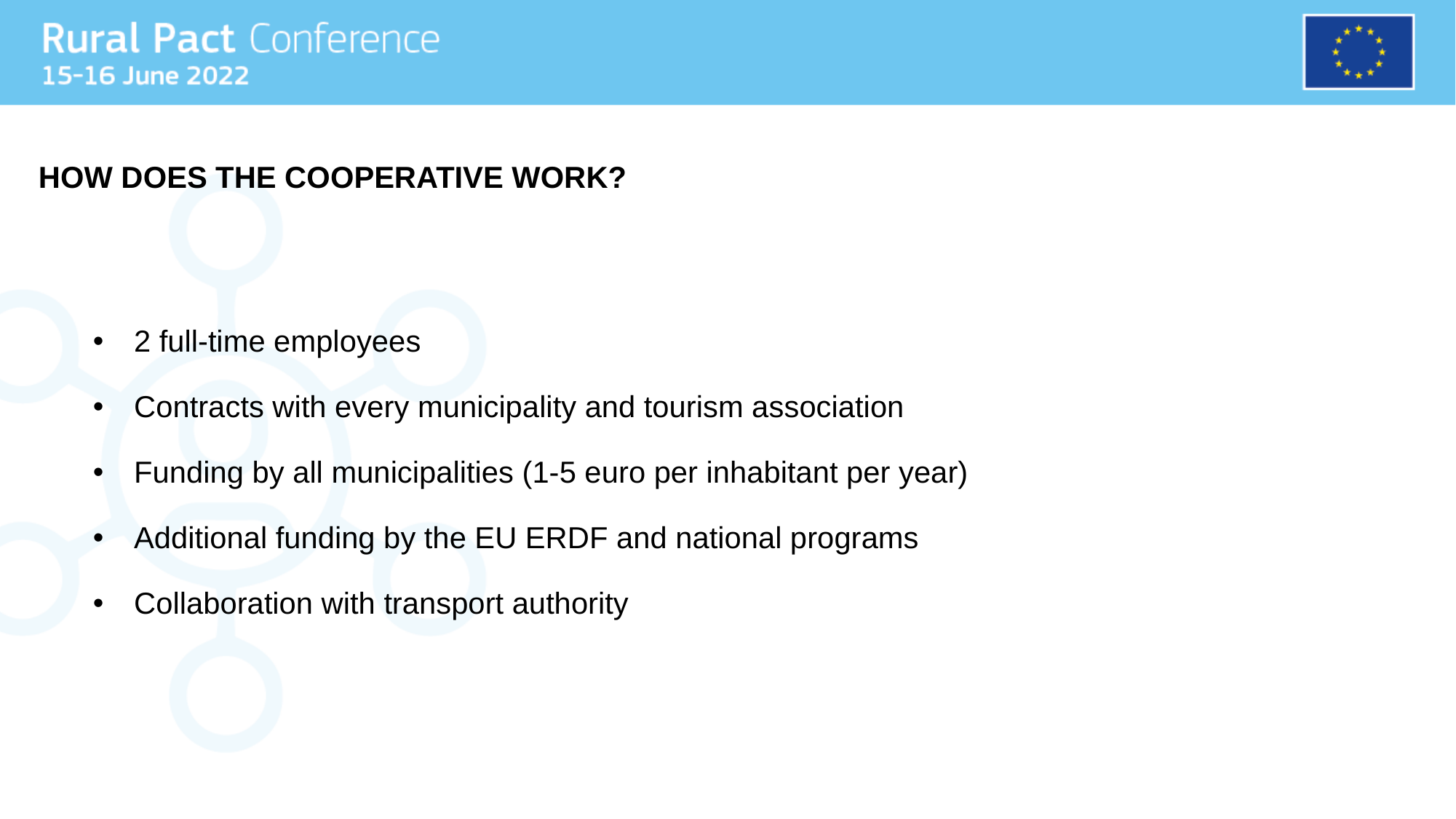

HOW DOES THE COOPERATIVE WORK?

2 full-time employees

Contracts with every municipality and tourism association
Funding by all municipalities (1-5 euro per inhabitant per year)
Additional funding by the EU ERDF and national programs

Collaboration with transport authority